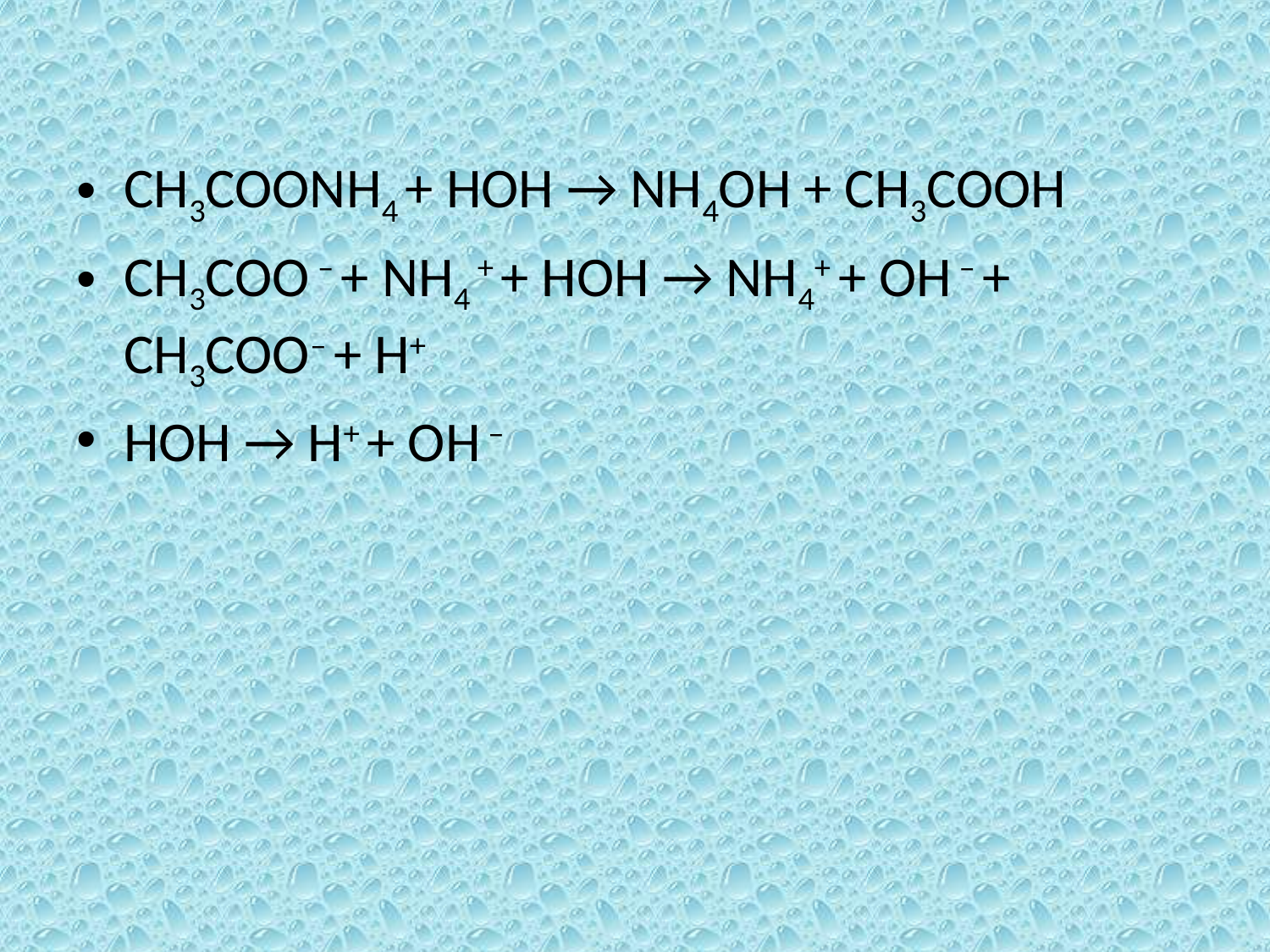

CH3COONH4 + HOH → NH4OH + CH3COOH
CH3COO – + NH4 + + HOH → NH4+ + OH – + CH3COO– + H+
HOH → H+ + OH –